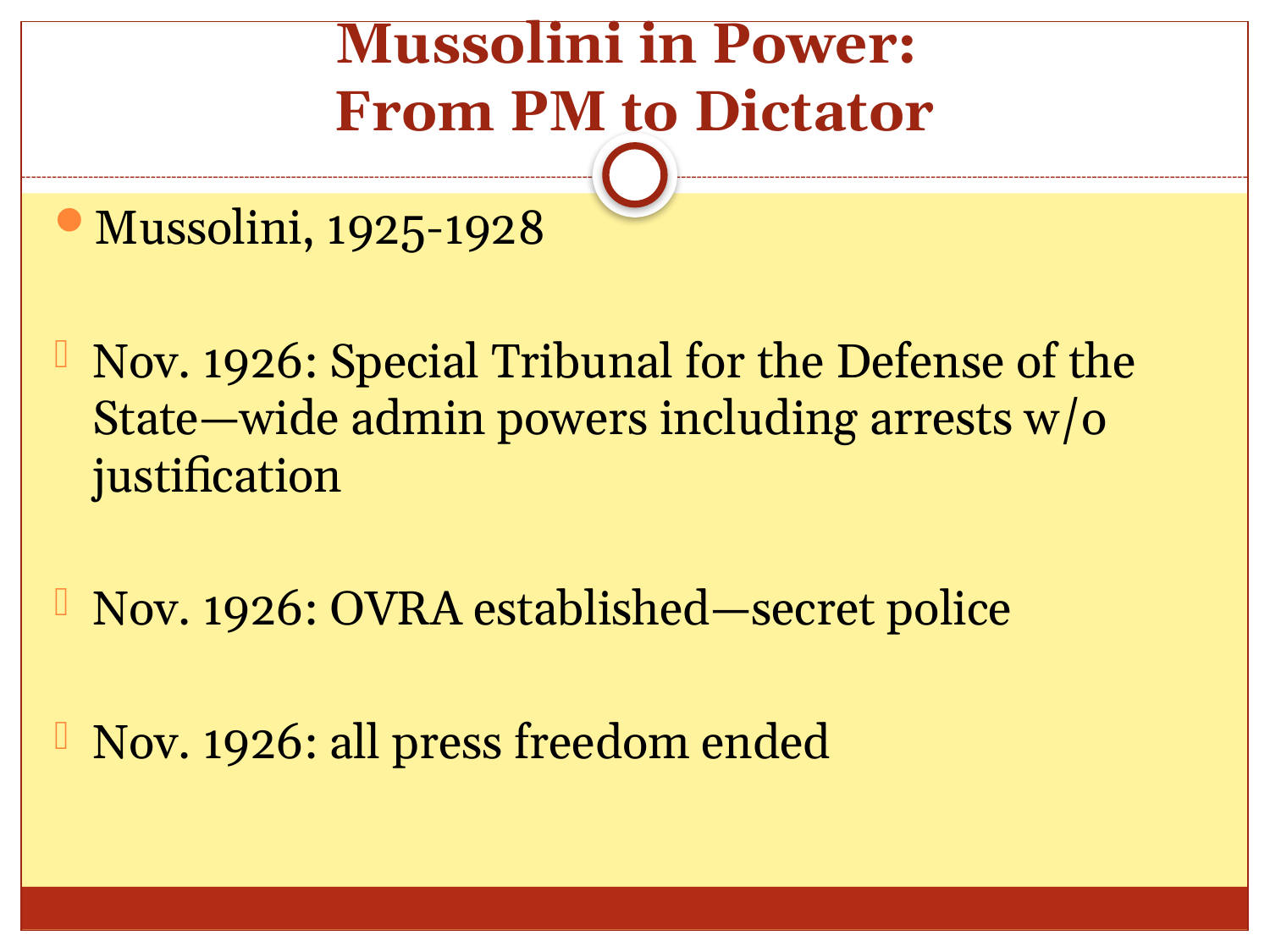

# Mussolini in Power: From PM to Dictator
Mussolini, 1925-1928

Nov. 1926: Special Tribunal for the Defense of the State—wide admin powers including arrests w/o justification

Nov. 1926: OVRA established—secret police

Nov. 1926: all press freedom ended